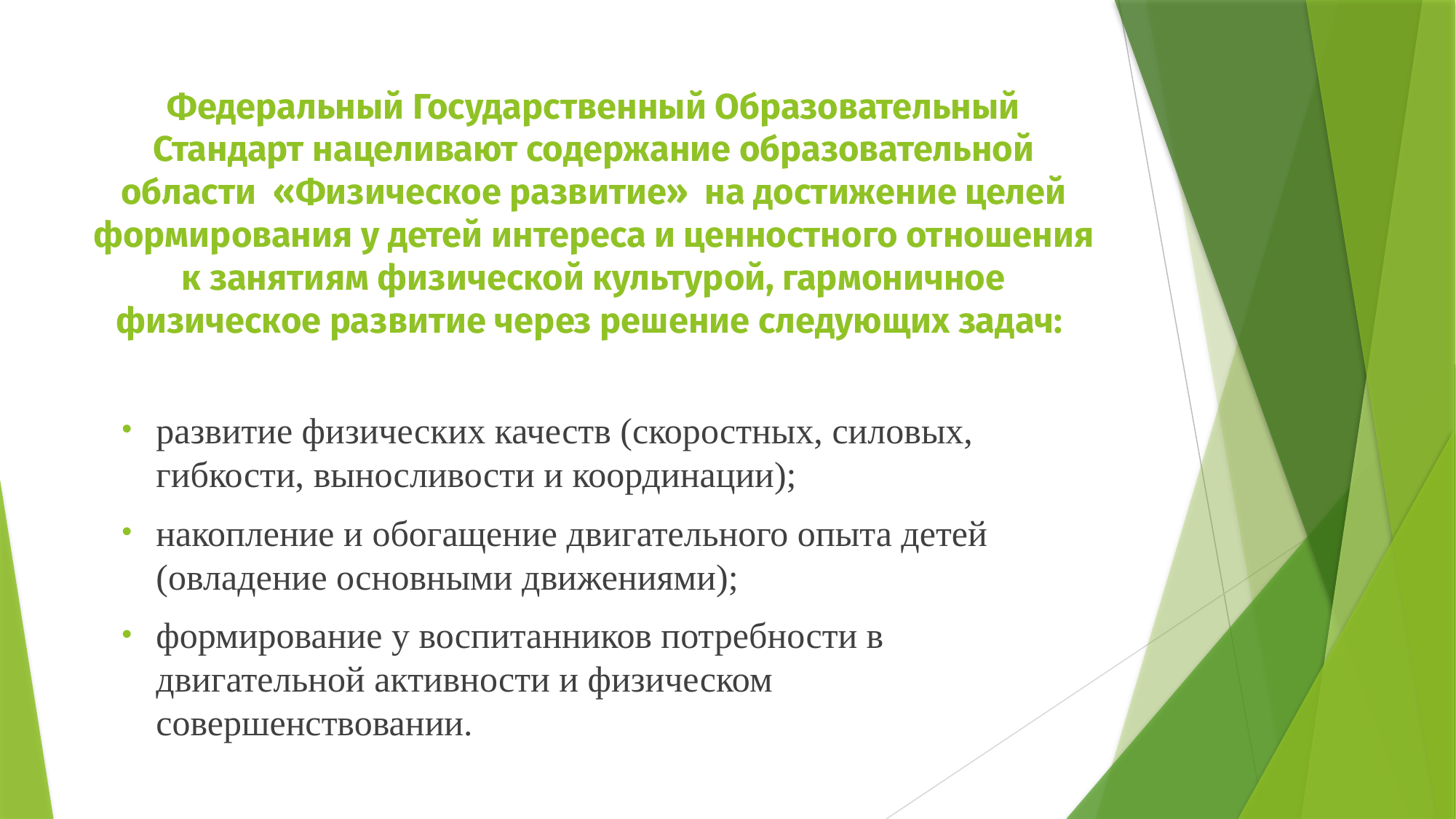

# Федеральный Государственный Образовательный Стандарт нацеливают содержание образовательной области  «Физическое развитие»  на достижение целей формирования у детей интереса и ценностного отношения к занятиям физической культурой, гармоничное физическое развитие через решение следующих задач:
развитие физических качеств (скоростных, силовых, гибкости, выносливости и координации);
накопление и обогащение двигательного опыта детей (овладение основными движениями);
формирование у воспитанников потребности в двигательной активности и физическом совершенствовании.